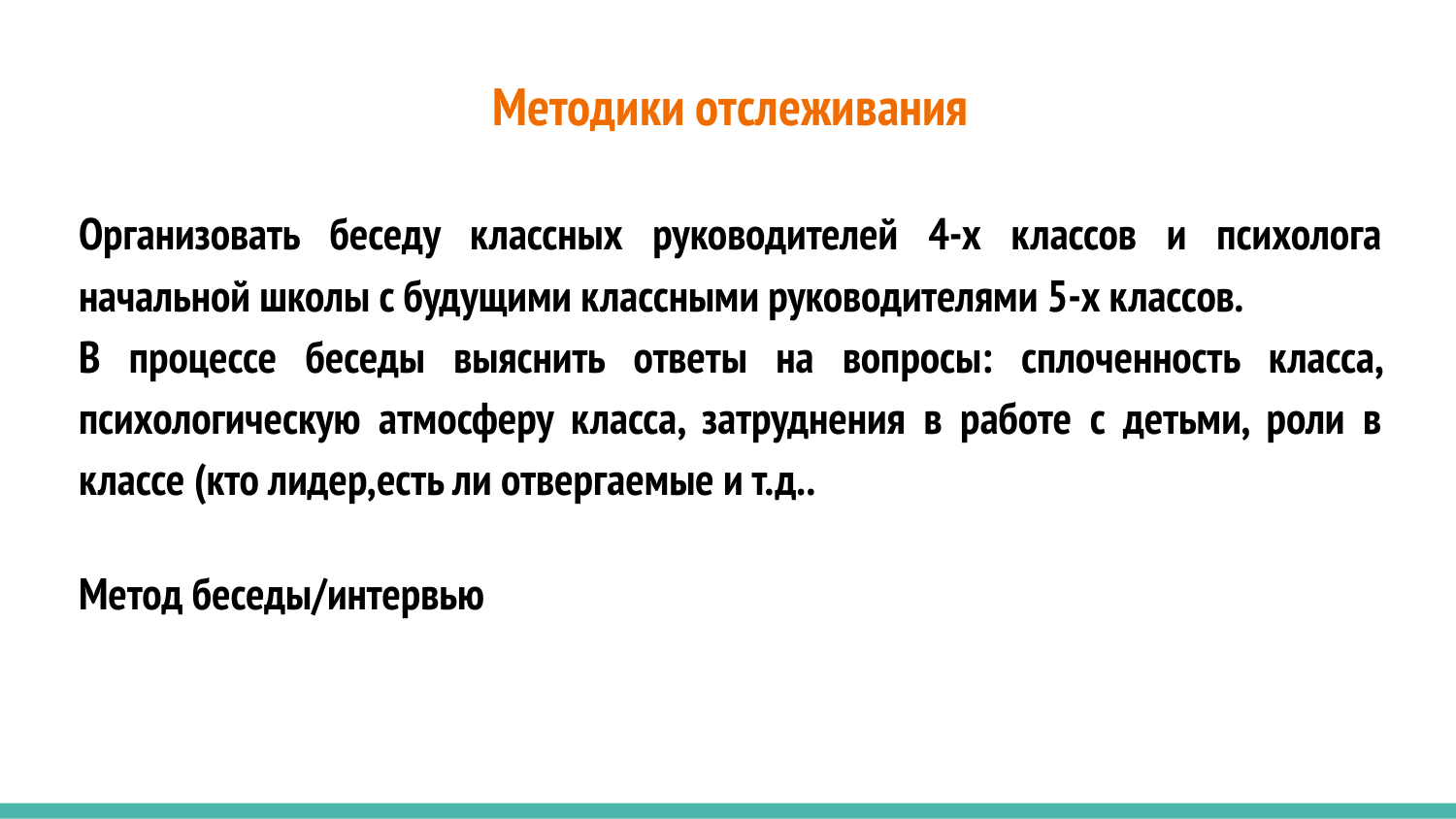

# Методики отслеживания

Организовать беседу классных руководителей 4-х классов и психолога начальной школы с будущими классными руководителями 5-х классов.
В процессе беседы выяснить ответы на вопросы: сплоченность класса, психологическую атмосферу класса, затруднения в работе с детьми, роли в классе (кто лидер,есть ли отвергаемые и т.д..

Метод беседы/интервью